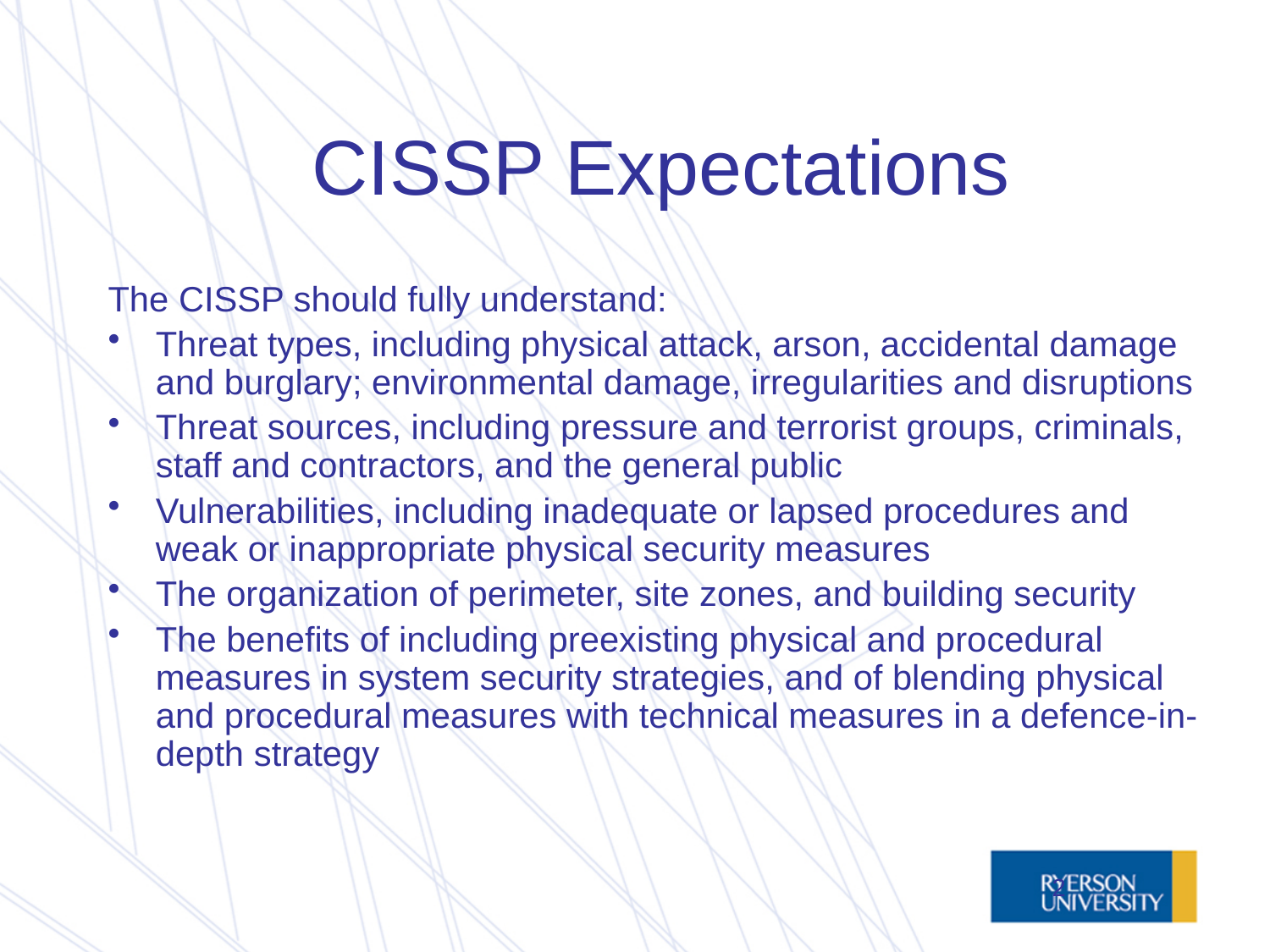

# CISSP Expectations
The CISSP should fully understand:
Threat types, including physical attack, arson, accidental damage and burglary; environmental damage, irregularities and disruptions
Threat sources, including pressure and terrorist groups, criminals, staff and contractors, and the general public
Vulnerabilities, including inadequate or lapsed procedures and weak or inappropriate physical security measures
The organization of perimeter, site zones, and building security
The benefits of including preexisting physical and procedural measures in system security strategies, and of blending physical and procedural measures with technical measures in a defence-in-depth strategy

2